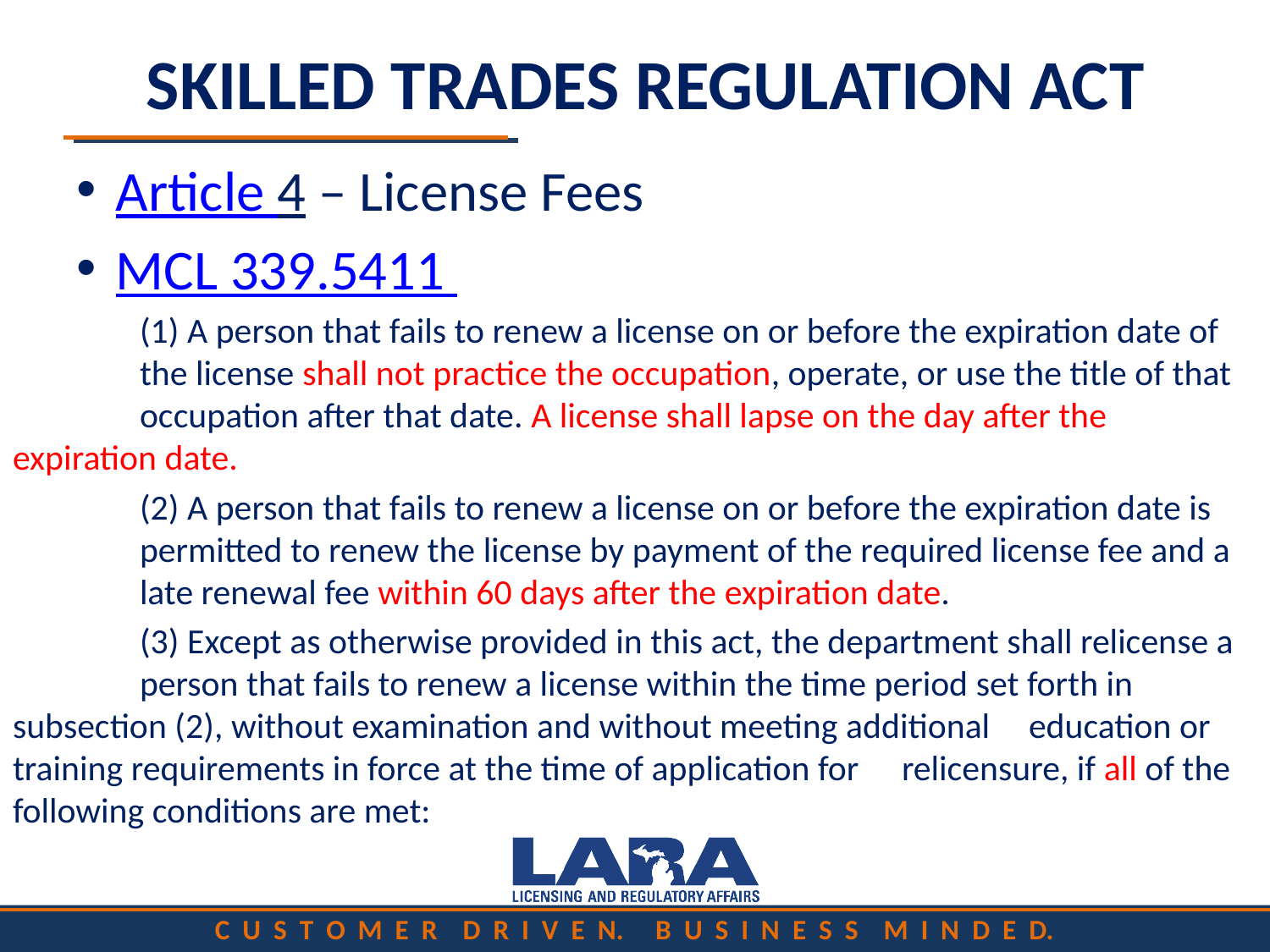

# SKILLED TRADES REGULATION ACT
Article 4 – License Fees
MCL 339.5411
	(1) A person that fails to renew a license on or before the expiration date of 	the license shall not practice the occupation, operate, or use the title of that 	occupation after that date. A license shall lapse on the day after the 	expiration date.
	(2) A person that fails to renew a license on or before the expiration date is 	permitted to renew the license by payment of the required license fee and a 	late renewal fee within 60 days after the expiration date.
	(3) Except as otherwise provided in this act, the department shall relicense a 	person that fails to renew a license within the time period set forth in 	subsection (2), without examination and without meeting additional 	education or training requirements in force at the time of application for 	relicensure, if all of the following conditions are met: